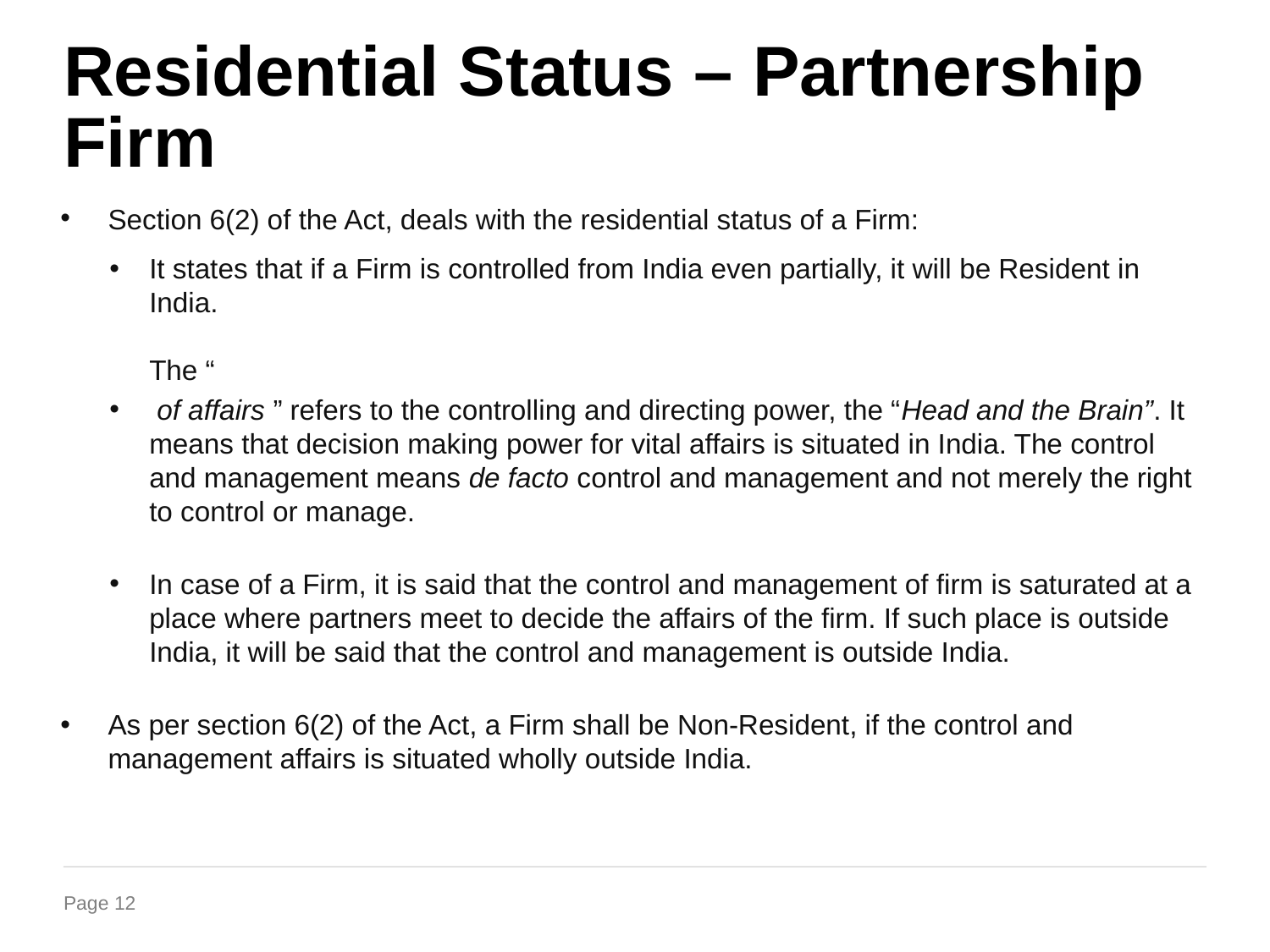

# Residential Status – Partnership Firm
Section 6(2) of the Act, deals with the residential status of a Firm:
It states that if a Firm is controlled from India even partially, it will be Resident in India.
The “
 of affairs ” refers to the controlling and directing power, the “Head and the Brain”. It means that decision making power for vital affairs is situated in India. The control and management means de facto control and management and not merely the right to control or manage.
In case of a Firm, it is said that the control and management of firm is saturated at a place where partners meet to decide the affairs of the firm. If such place is outside India, it will be said that the control and management is outside India.
As per section 6(2) of the Act, a Firm shall be Non-Resident, if the control and management affairs is situated wholly outside India.